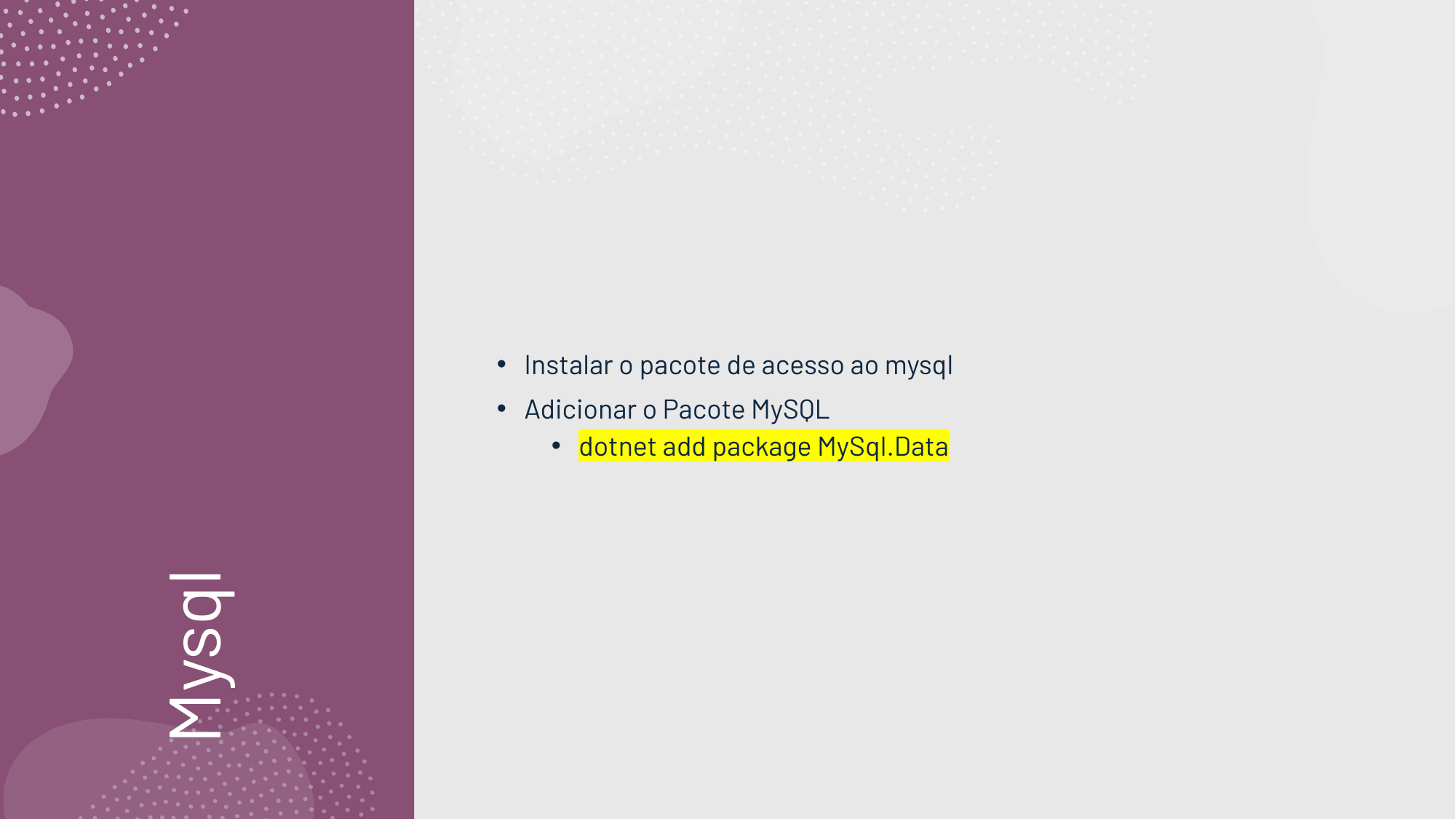

Instalar o pacote de acesso ao mysql
Adicionar o Pacote MySQL
dotnet add package MySql.Data
# Mysql